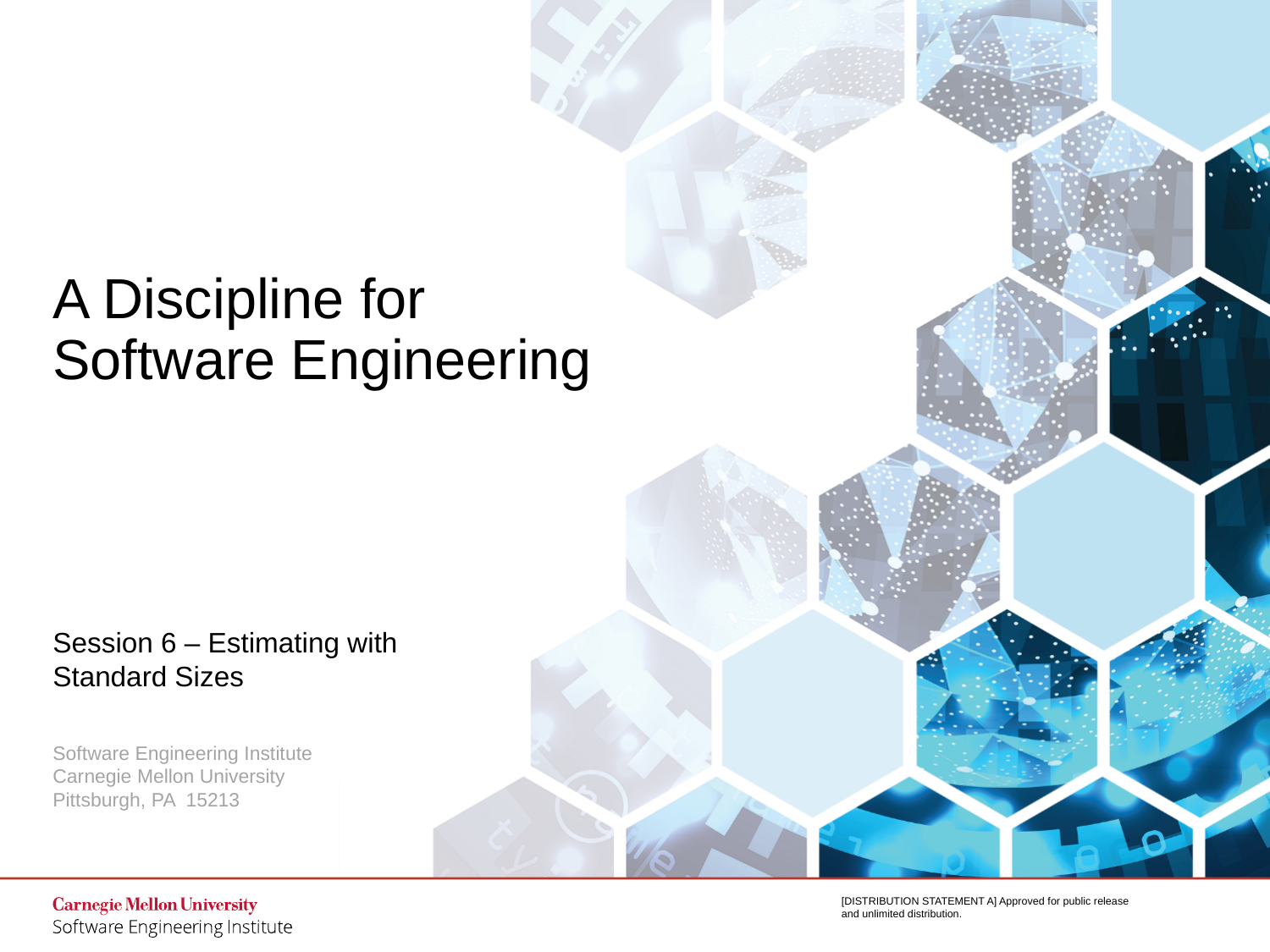

# A Discipline for Software Engineering
Session 6 – Estimating with
Standard Sizes